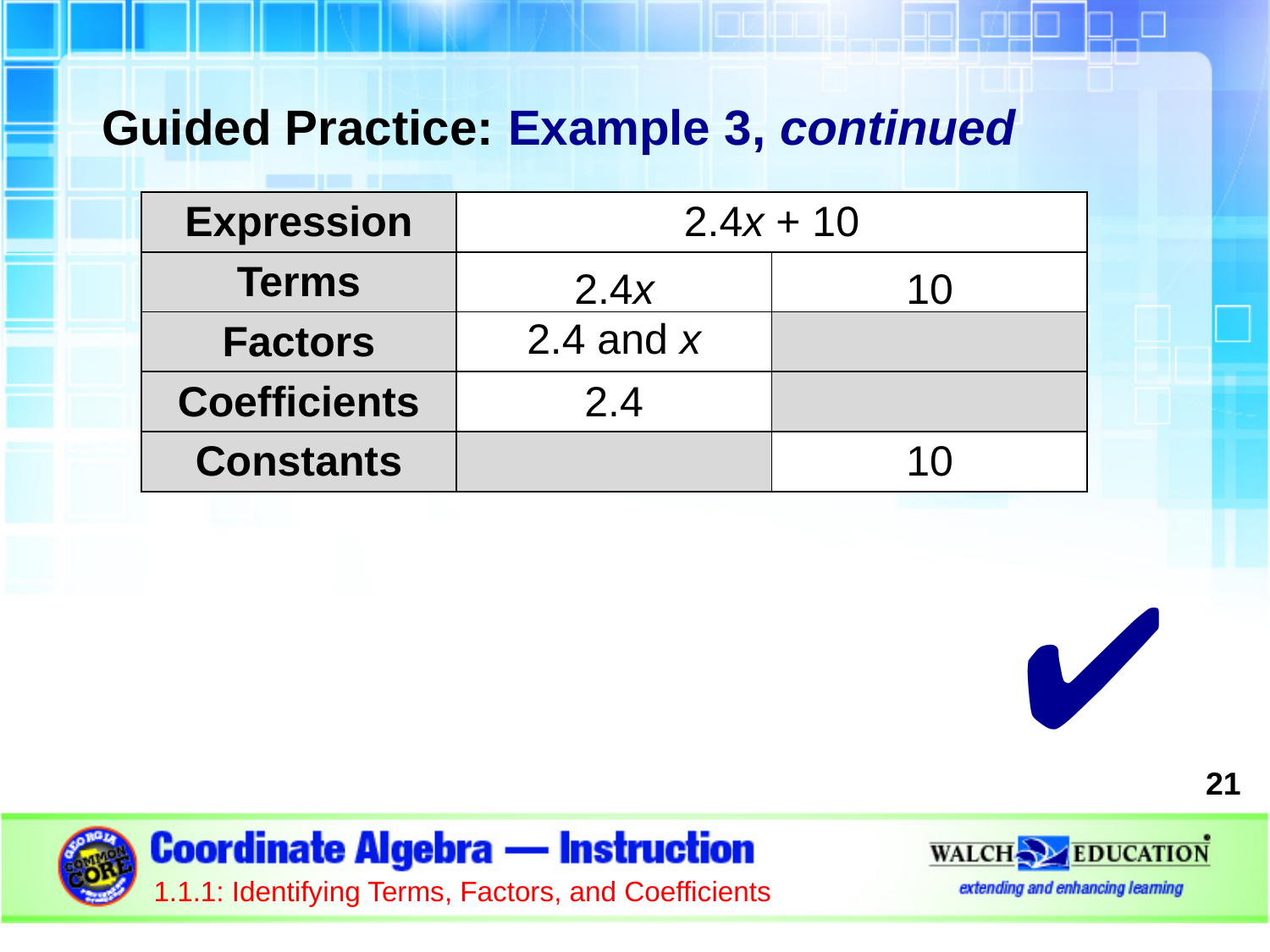

Guided Practice: Example 3, continued

|  |  |  |
| --- | --- | --- |
|  |  |  |
|  | 2.4 and x |  |
|  |  |  |
|  |  |  |
|  |  |  |
| --- | --- | --- |
|  |  |  |
|  |  |  |
|  | 2.4 |  |
|  |  |  |
| Expression | 2.4x + 10 |  |
| --- | --- | --- |
| Terms |  |  |
| Factors |  |  |
| Coefficients |  |  |
| Constants |  |  |
|  |  |  |
| --- | --- | --- |
|  | 2.4x | 10 |
|  |  |  |
|  |  |  |
|  |  |  |
|  |  |  |
| --- | --- | --- |
|  |  |  |
|  |  |  |
|  |  |  |
|  |  | 10 |
✔
21
1.1.1: Identifying Terms, Factors, and Coefficients